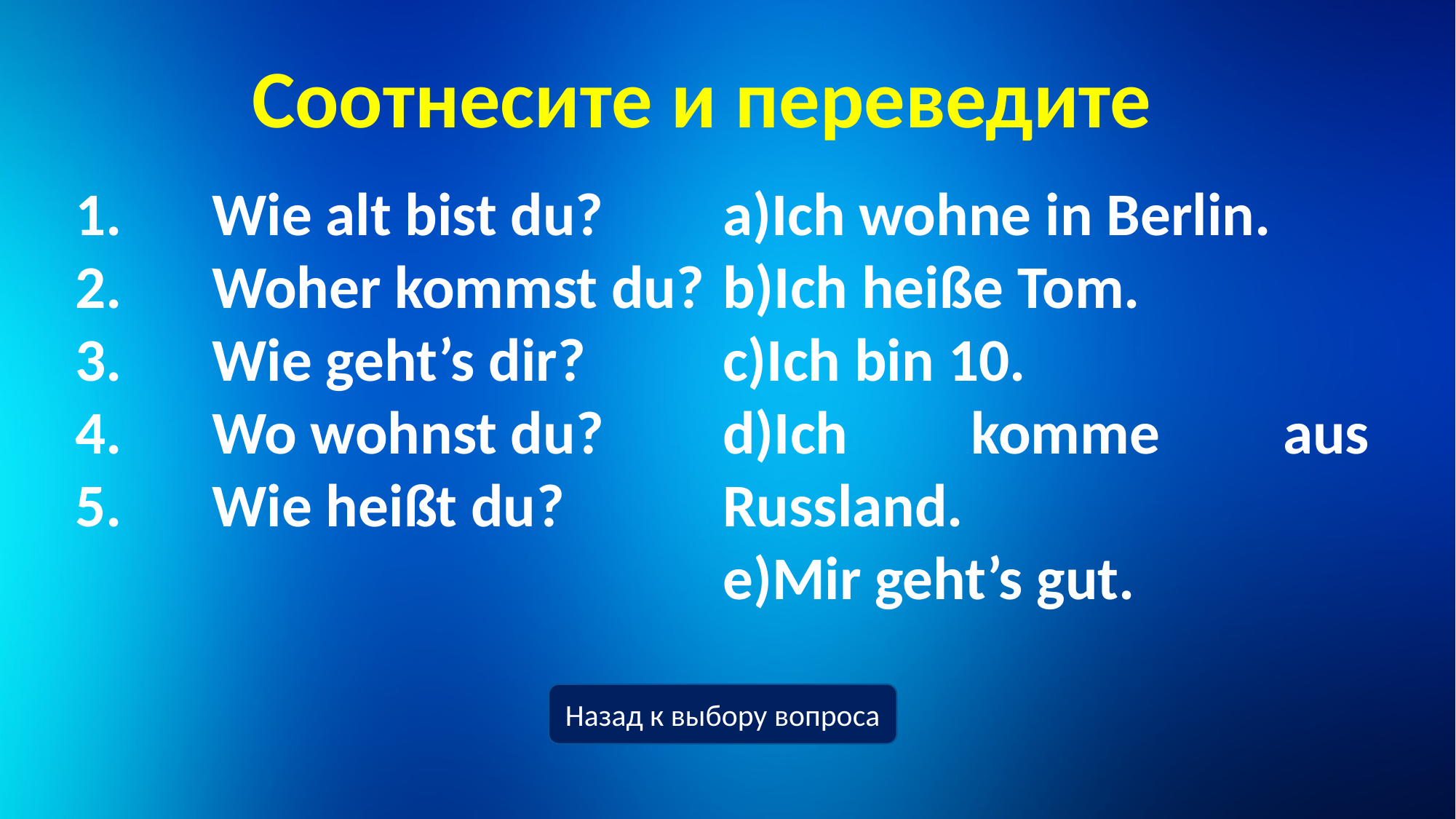

Соотнесите и переведите
#
Wie alt bist du?
Woher kommst du?
Wie geht’s dir?
Wo wohnst du?
Wie heißt du?

a)Ich wohne in Berlin.
b)Ich heiße Tom.
c)Ich bin 10.
d)Ich komme aus Russland.
e)Mir geht’s gut.

Назад к выбору вопроса